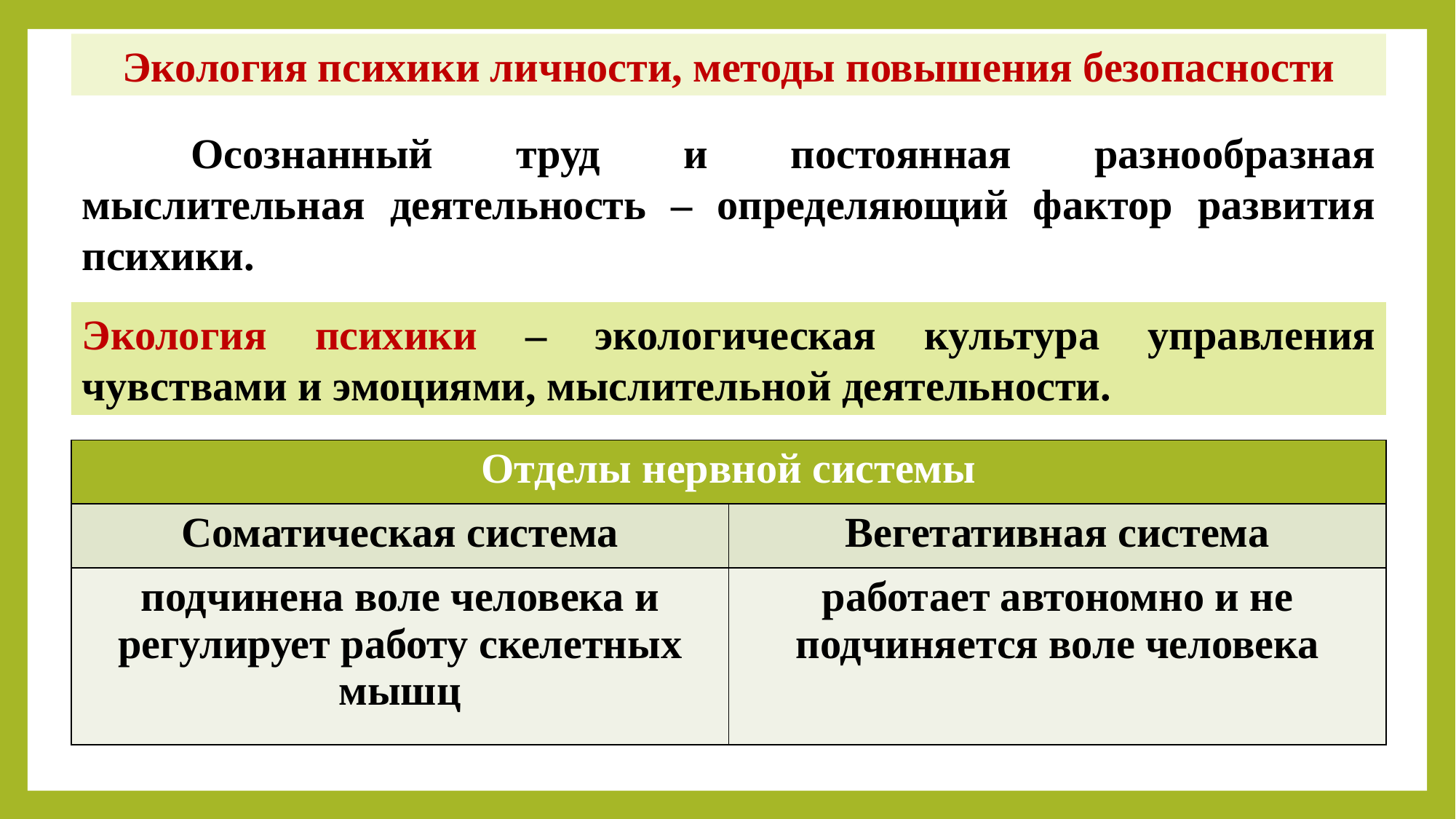

Экология психики личности, методы повышения безопасности
	Осознанный труд и постоянная разнообразная мыслительная деятельность – определяющий фактор развития психики.
Экология психики – экологическая культура управления чувствами и эмоциями, мыслительной деятельности.
| Отделы нервной системы |  |
| --- | --- |
| Соматическая система | Вегетативная система |
| подчинена воле человека и регулирует работу скелетных мышц | работает автономно и не подчиняется воле человека |